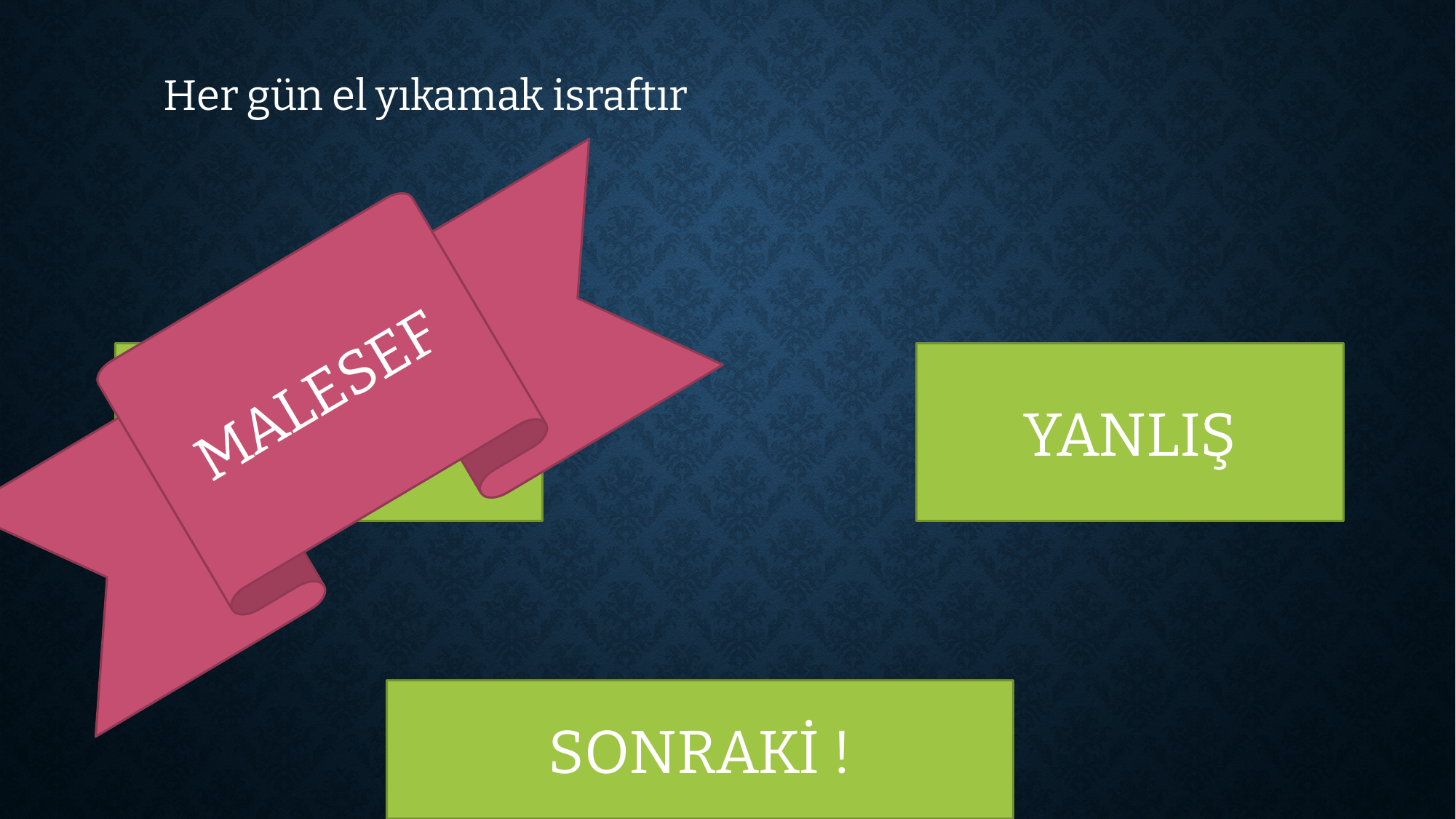

Her gün el yıkamak israftır
MALESEF
DOĞRU
YANLIŞ
SONRAKİ !